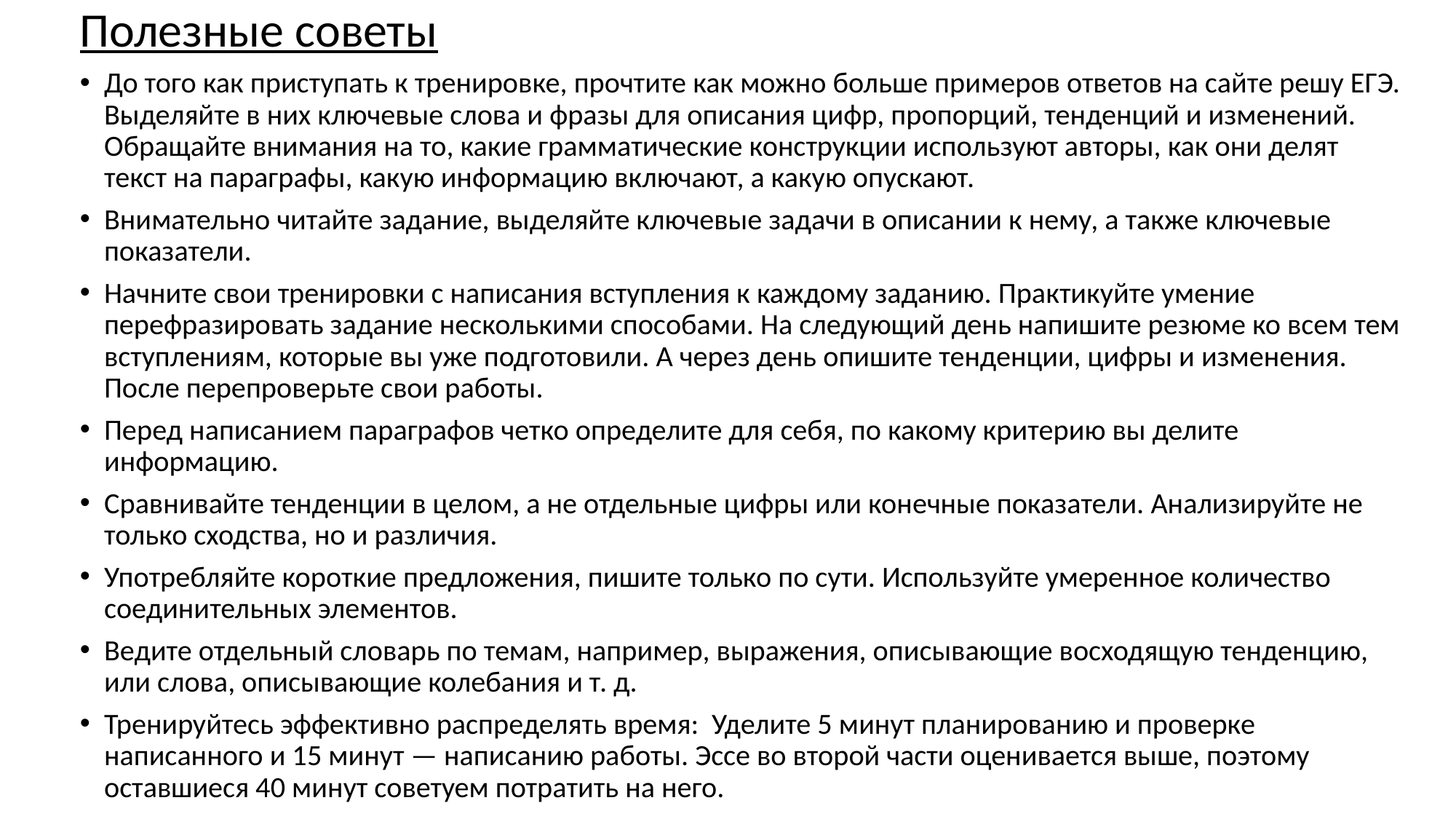

Полезные советы
До того как приступать к тренировке, прочтите как можно больше примеров ответов на сайте решу ЕГЭ. Выделяйте в них ключевые слова и фразы для описания цифр, пропорций, тенденций и изменений. Обращайте внимания на то, какие грамматические конструкции используют авторы, как они делят текст на параграфы, какую информацию включают, а какую опускают.
Внимательно читайте задание, выделяйте ключевые задачи в описании к нему, а также ключевые показатели.
Начните свои тренировки с написания вступления к каждому заданию. Практикуйте умение перефразировать задание несколькими способами. На следующий день напишите резюме ко всем тем вступлениям, которые вы уже подготовили. А через день опишите тенденции, цифры и изменения. После перепроверьте свои работы.
Перед написанием параграфов четко определите для себя, по какому критерию вы делите информацию.
Сравнивайте тенденции в целом, а не отдельные цифры или конечные показатели. Анализируйте не только сходства, но и различия.
Употребляйте короткие предложения, пишите только по сути. Используйте умеренное количество соединительных элементов.
Ведите отдельный словарь по темам, например, выражения, описывающие восходящую тенденцию, или слова, описывающие колебания и т. д.
Тренируйтесь эффективно распределять время:  Уделите 5 минут планированию и проверке написанного и 15 минут — написанию работы. Эссе во второй части оценивается выше, поэтому оставшиеся 40 минут советуем потратить на него.
#